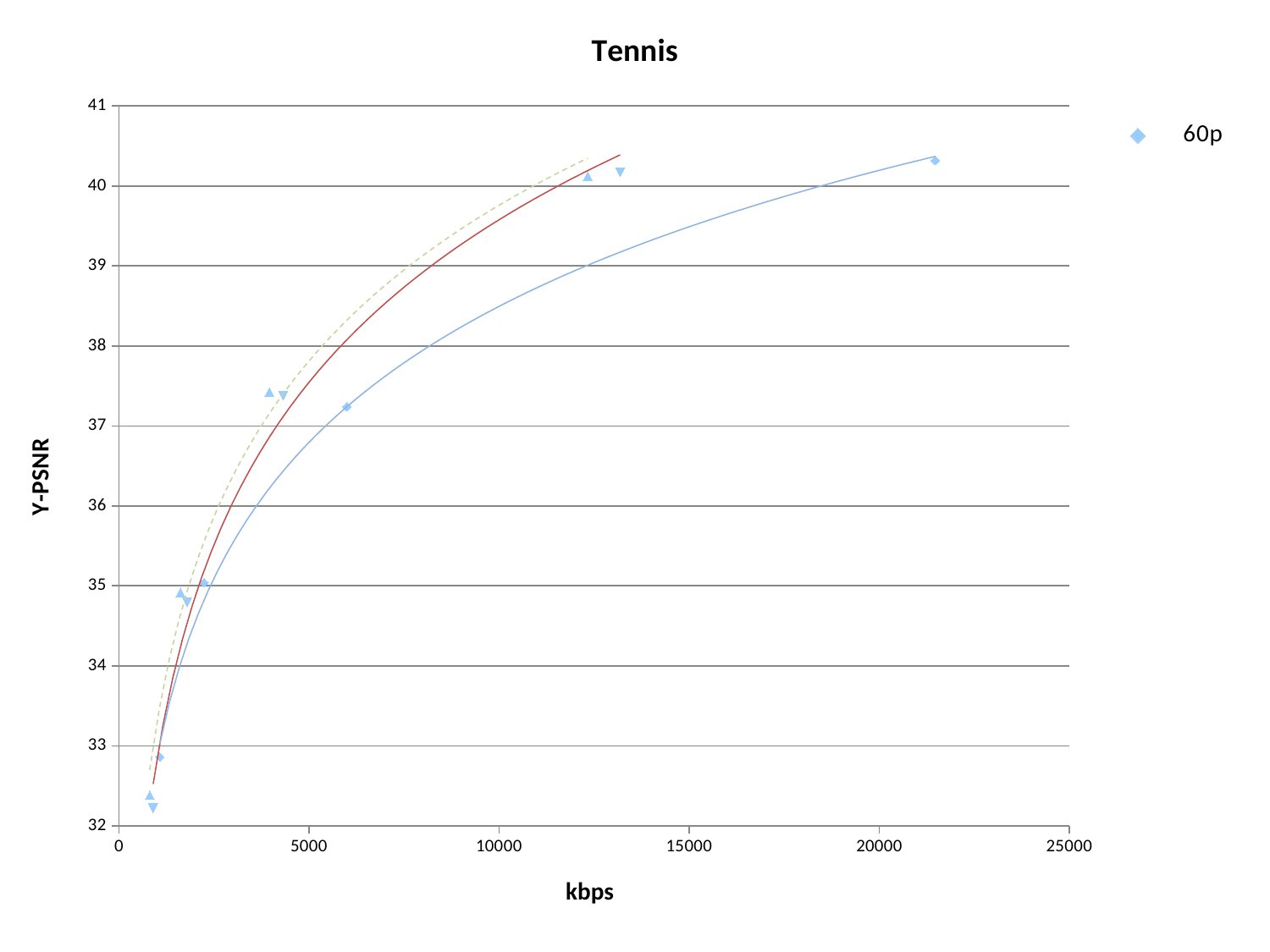

### Chart: Tennis

| Category |  |  |  |
|---|---|---|---|